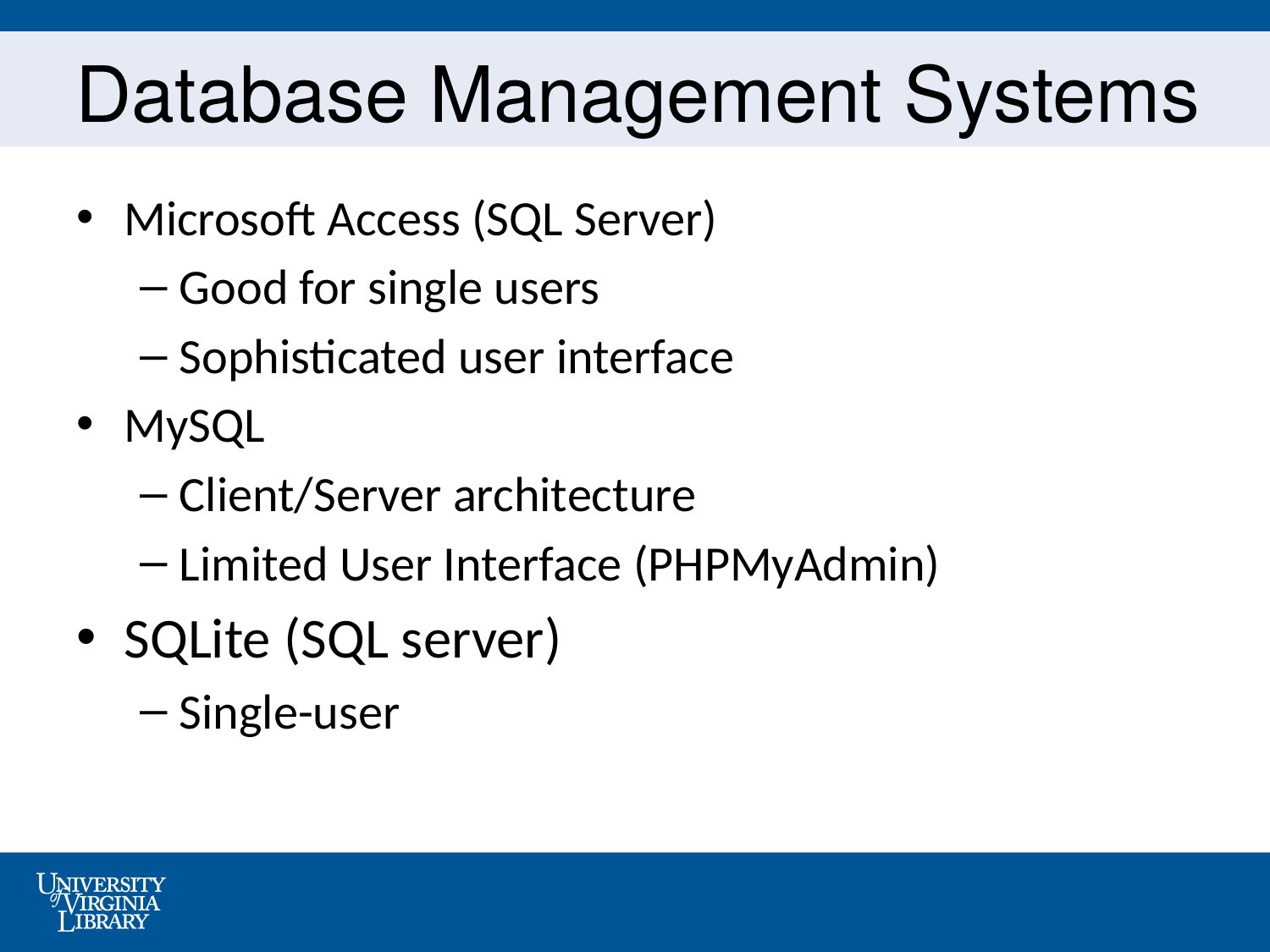

# Database Management Systems
Microsoft Access (SQL Server)
Good for single users
Sophisticated user interface
MySQL
Client/Server architecture
Limited User Interface (PHPMyAdmin)
SQLite (SQL server)
Single-user